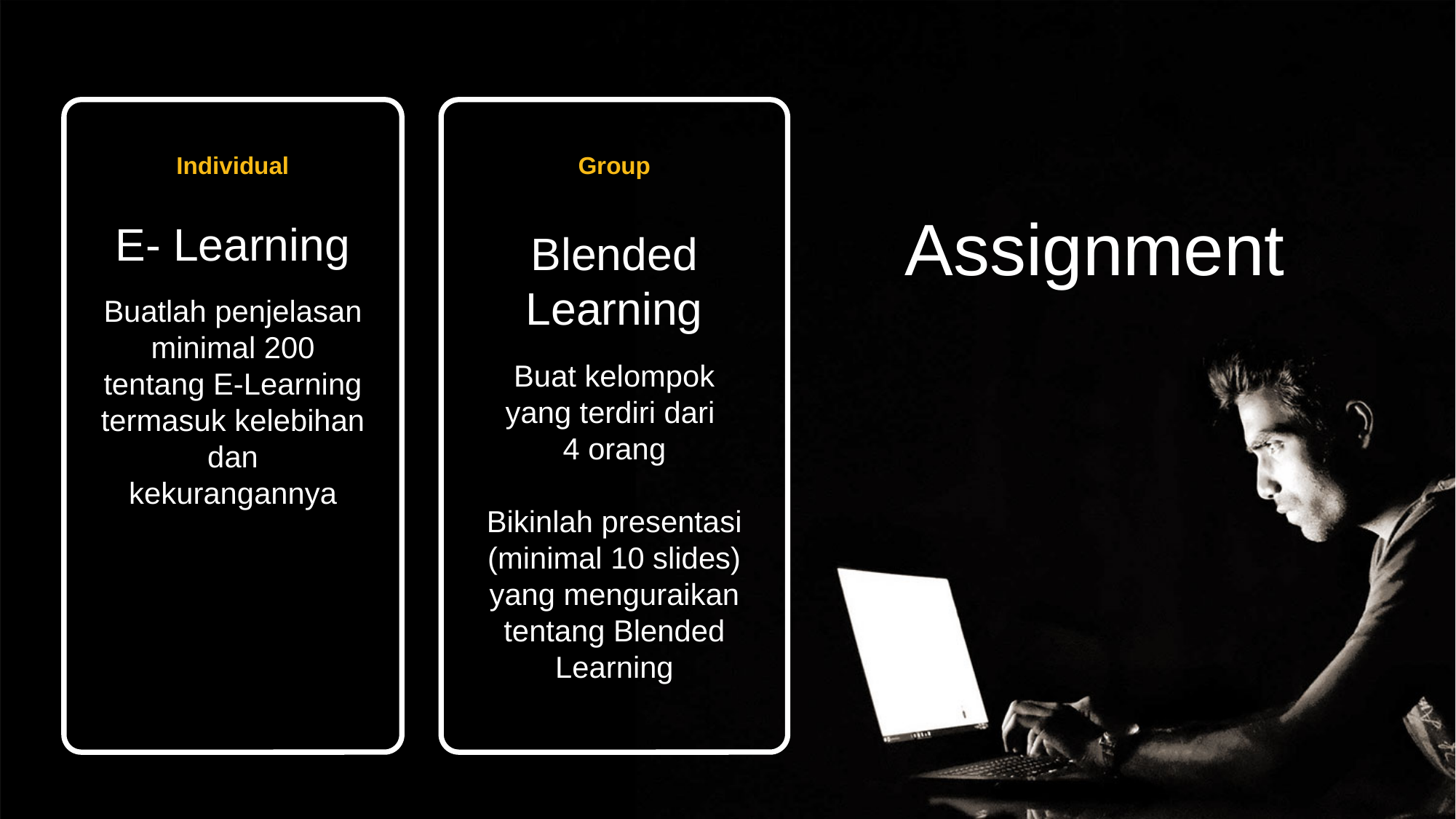

Assignment
Individual

E- Learning

Buatlah penjelasan minimal 200 tentang E-Learning termasuk kelebihan dan kekurangannya
Group
Blended Learning

Buat kelompok yang terdiri dari
4 orang

Bikinlah presentasi (minimal 10 slides) yang menguraikan tentang Blended Learning